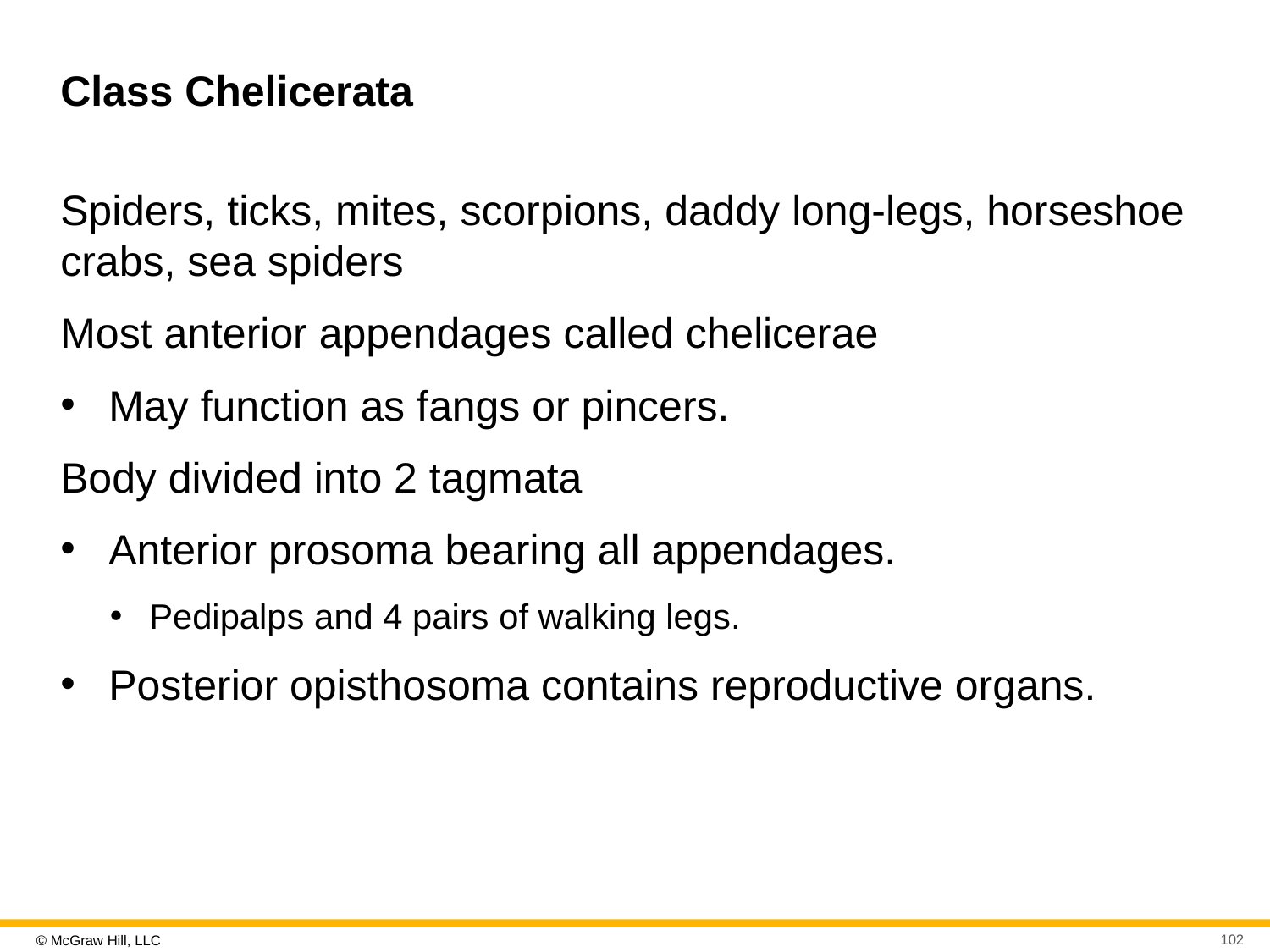

# Class Chelicerata
Spiders, ticks, mites, scorpions, daddy long-legs, horseshoe crabs, sea spiders
Most anterior appendages called chelicerae
May function as fangs or pincers.
Body divided into 2 tagmata
Anterior prosoma bearing all appendages.
Pedipalps and 4 pairs of walking legs.
Posterior opisthosoma contains reproductive organs.
102